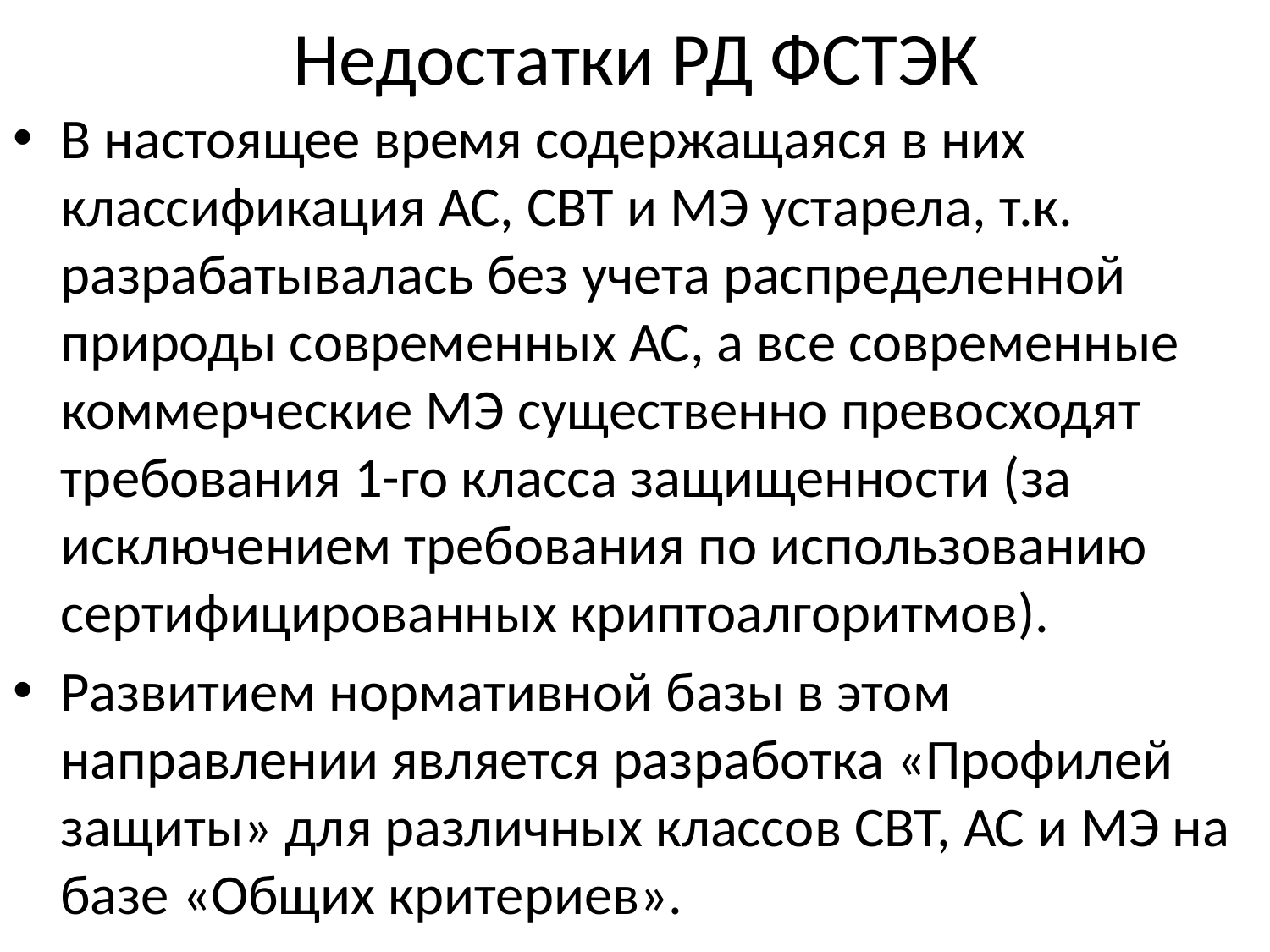

# Недостатки РД ФСТЭК
В настоящее время содержащаяся в них классификация АС, СВТ и МЭ устарела, т.к. разрабатывалась без учета распределенной природы современных АС, а все современные коммерческие МЭ существенно превосходят требования 1-го класса защищенности (за исключением требования по использованию сертифицированных криптоалгоритмов).
Развитием нормативной базы в этом направлении является разработка «Профилей защиты» для различных классов СВТ, АС и МЭ на базе «Общих критериев».